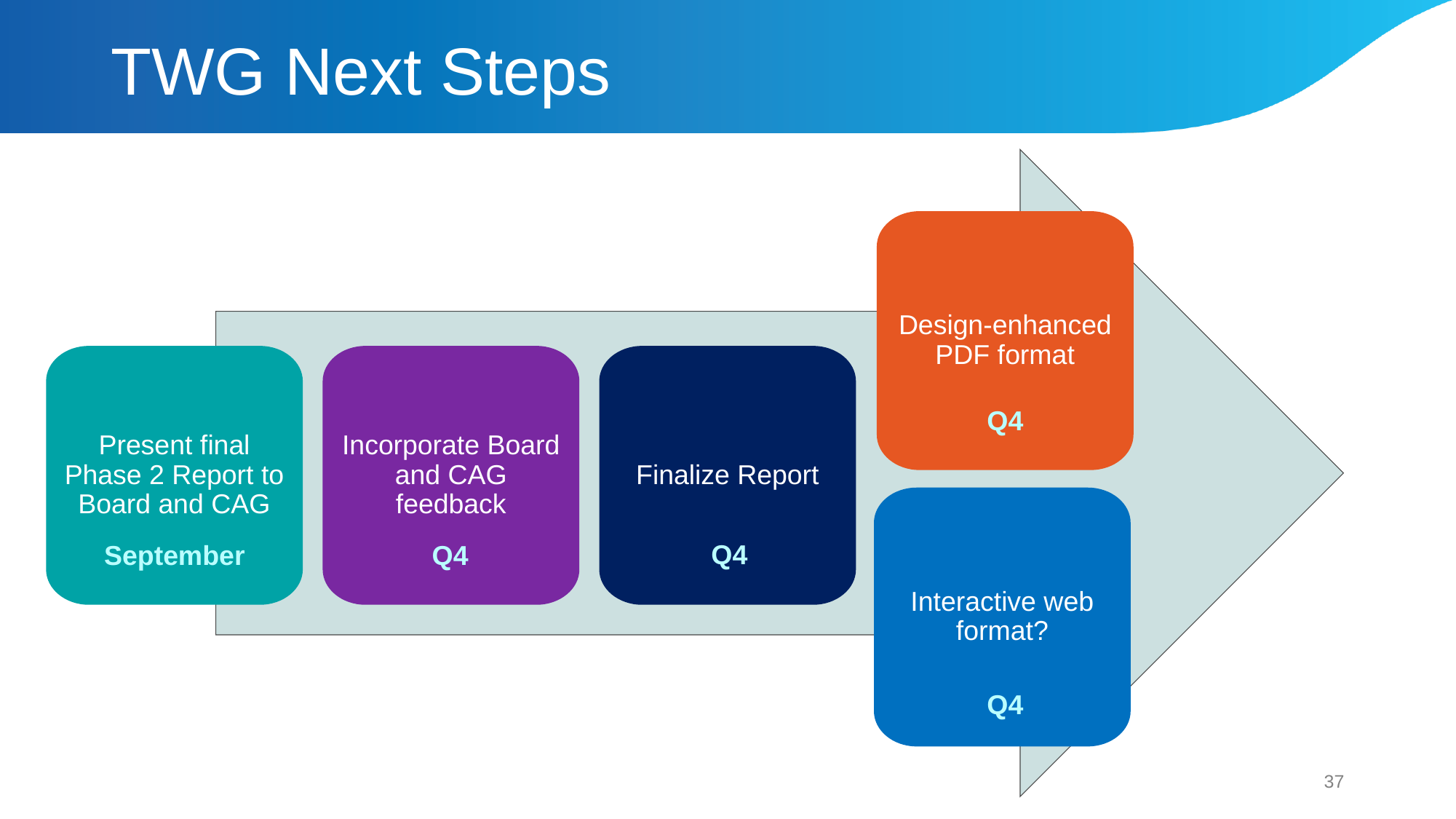

# TWG Next Steps

Design-enhanced PDF format

Present final Phase 2 Report to Board and CAG
Incorporate Board and CAG feedback
Finalize Report
Q4
Interactive web format?
Q4
September
Q4
Q4
37